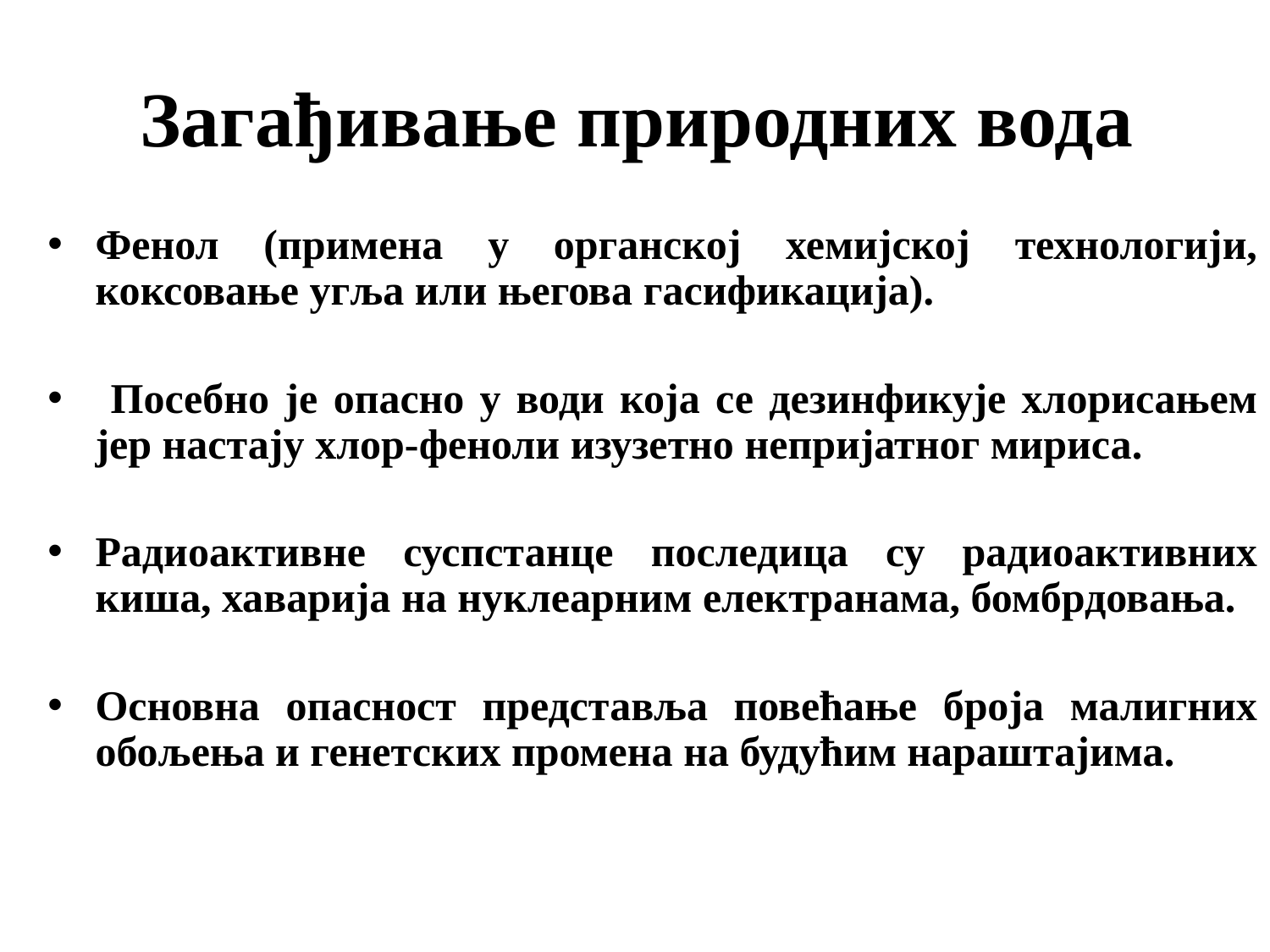

Загађивање природних вода
Фенол (примена у органској хемијској технологији, коксовање угља или његова гасификација).

 Посебно је опасно у води која се дезинфикује хлорисањем јер настају хлор-феноли изузетно непријатног мириса.

Радиоактивне суспстанце последица су радиоактивних киша, хаварија на нуклеарним електранама, бомбрдовања.

Основна опасност представља повећање броја малигних обољења и генетских промена на будућим нараштајима.